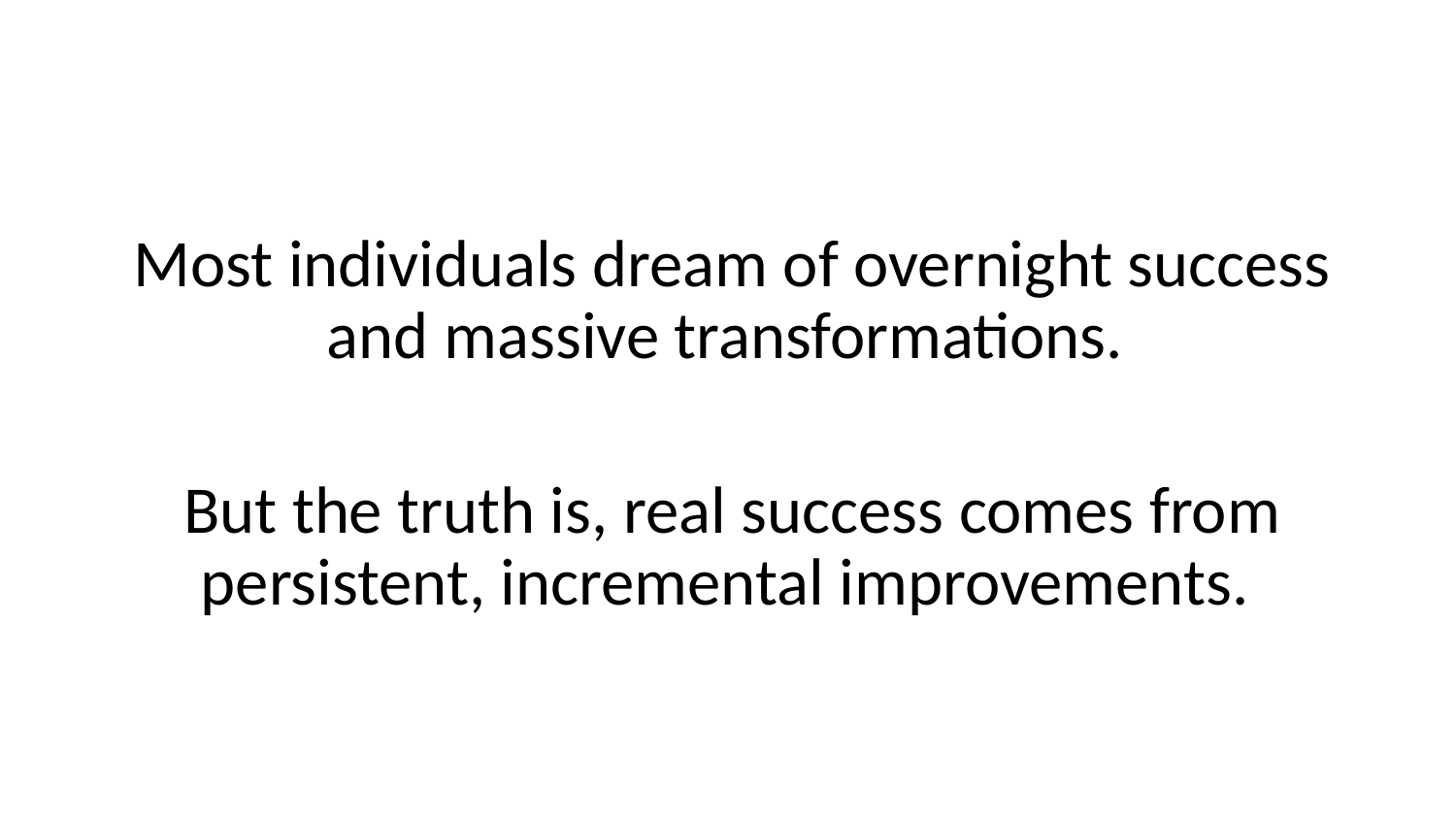

Most individuals dream of overnight success and massive transformations.

But the truth is, real success comes from persistent, incremental improvements.